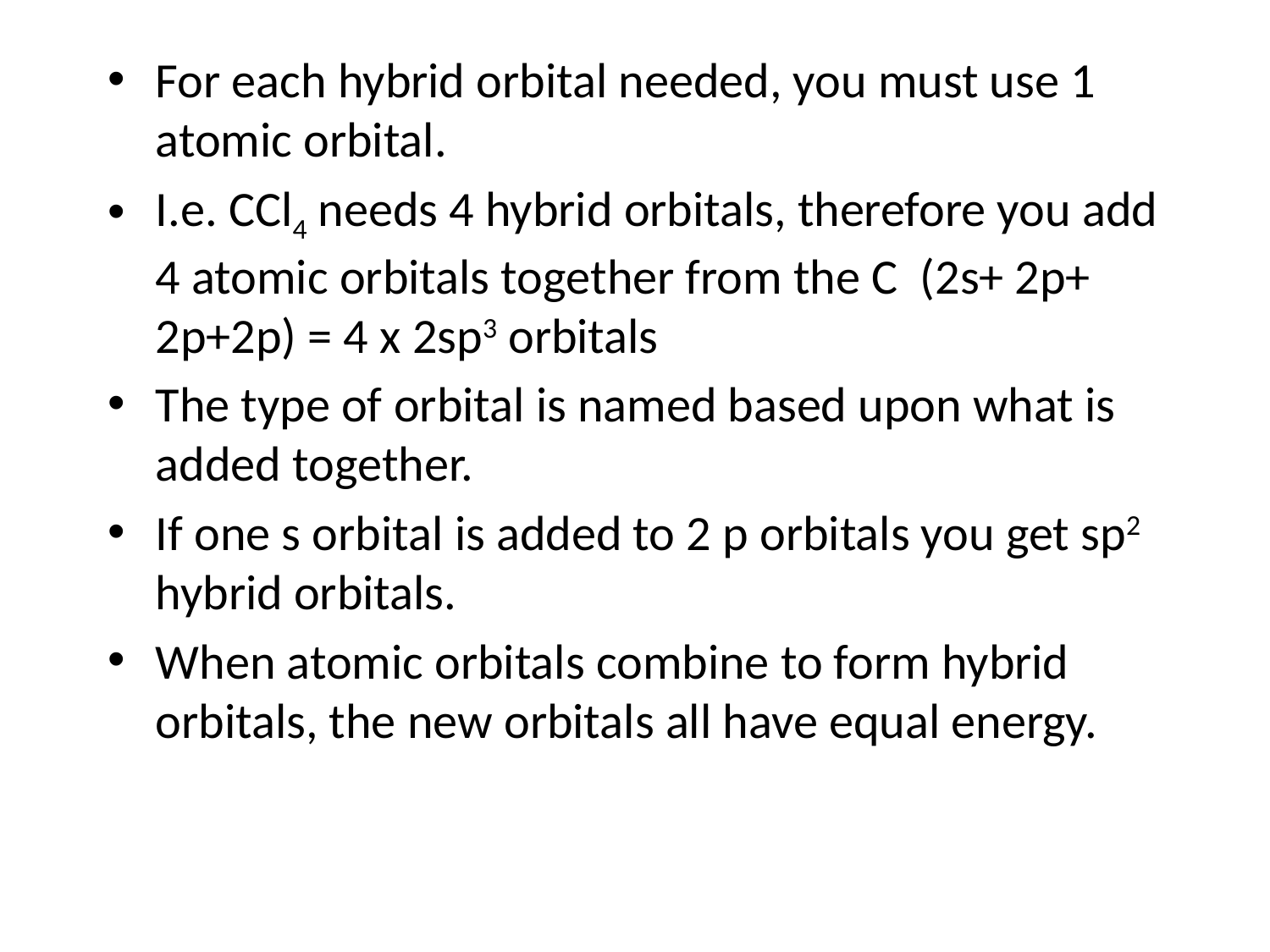

For each hybrid orbital needed, you must use 1 atomic orbital.
I.e. CCl4 needs 4 hybrid orbitals, therefore you add 4 atomic orbitals together from the C  (2s+ 2p+ 2p+2p) = 4 x 2sp3 orbitals
The type of orbital is named based upon what is added together.
If one s orbital is added to 2 p orbitals you get sp2 hybrid orbitals.
When atomic orbitals combine to form hybrid orbitals, the new orbitals all have equal energy.